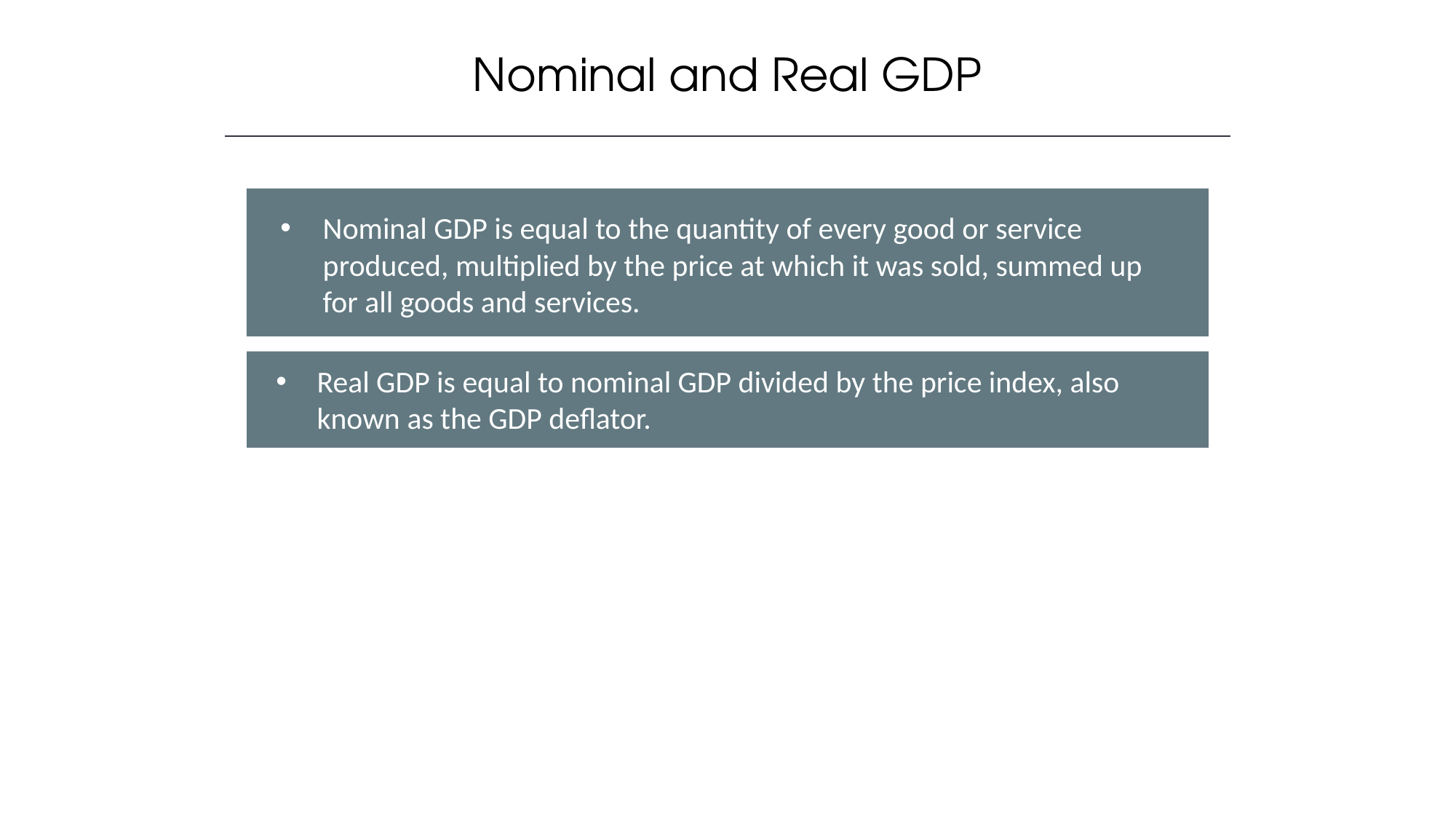

Nominal and Real GDP
HAWKES LEARNING

Nominal GDP is equal to the quantity of every good or service produced, multiplied by the price at which it was sold, summed up for all goods and services.

Real GDP is equal to nominal GDP divided by the price index, also known as the GDP deflator.